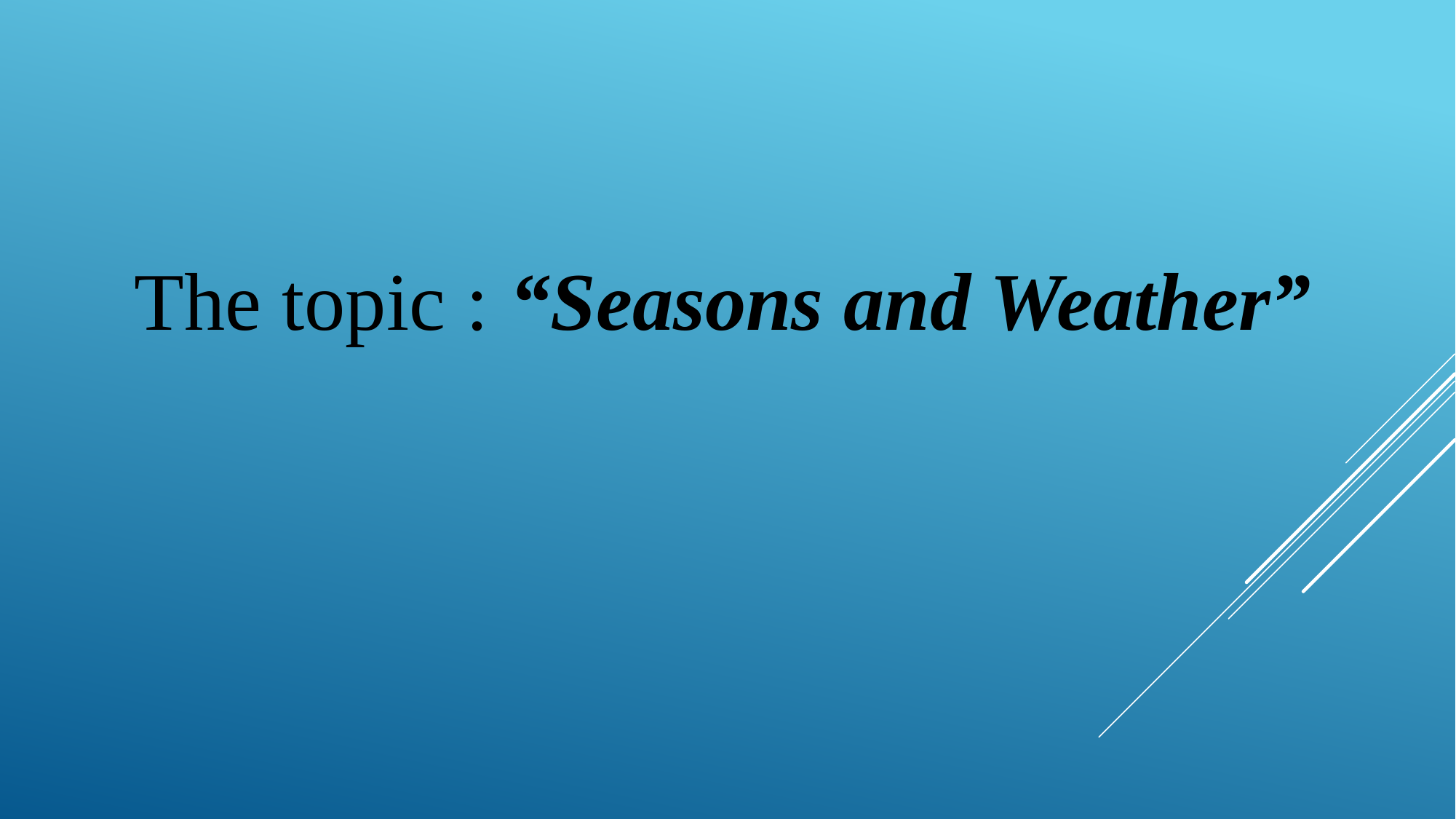

The topic : “Seasons and Weather”
#